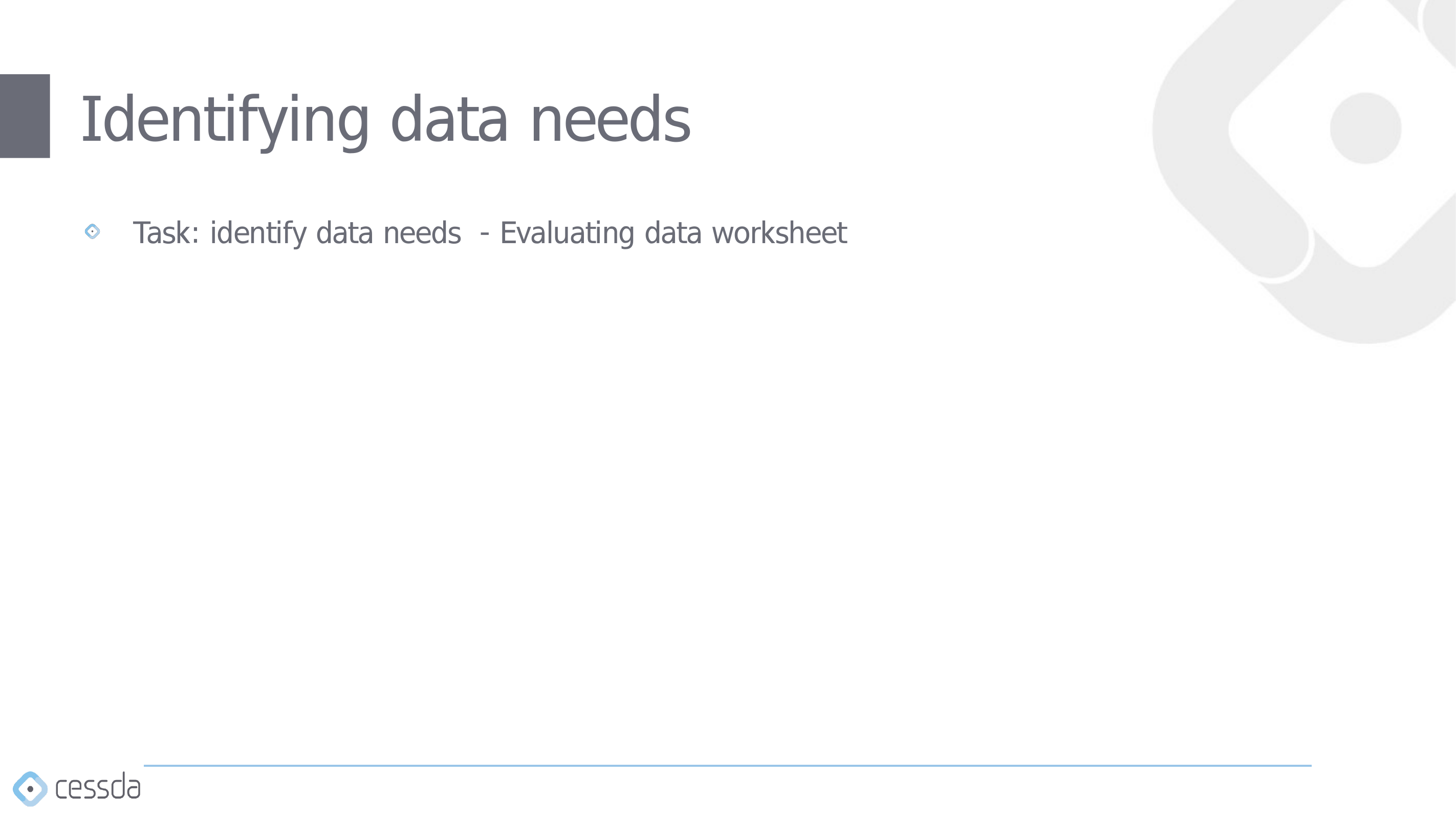

# Identifying data needs
Task: identify data needs  - Evaluating data worksheet